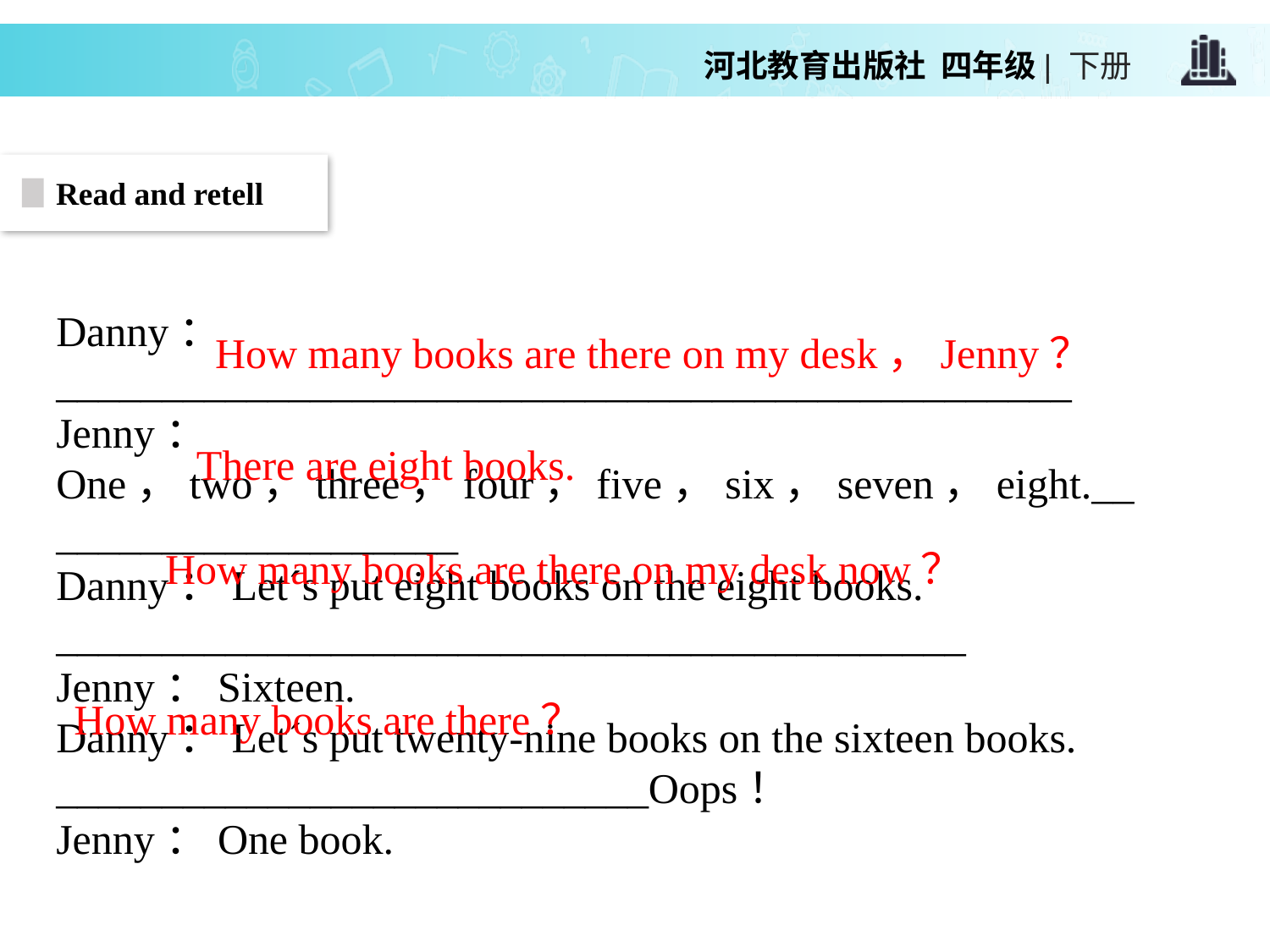

Read and retell

Danny：________________________________________________
Jenny：One，two，three，four，five，six，seven，eight._____________________
Danny：Let´s put eight books on the eight books.
___________________________________________
Jenny：Sixteen.
Danny：Let´s put twenty-nine books on the sixteen books.
____________________________Oops！
Jenny：One book.
How many books are there on my desk，Jenny？
There are eight books.
How many books are there on my desk now？
How many books are there？